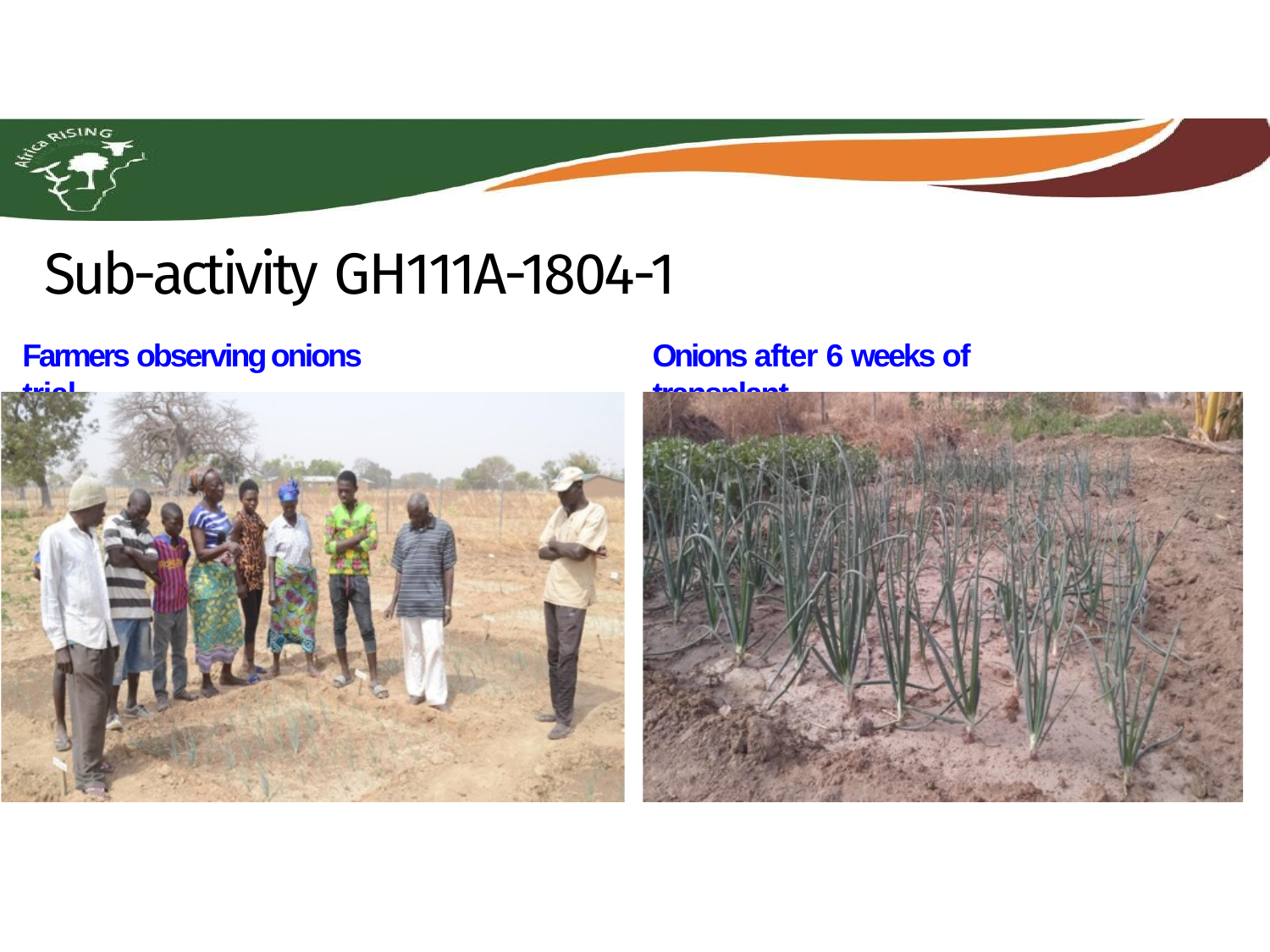

# Sub-activity GH111A-1804-1
Farmers observing onions trial
Onions after 6 weeks of transplant